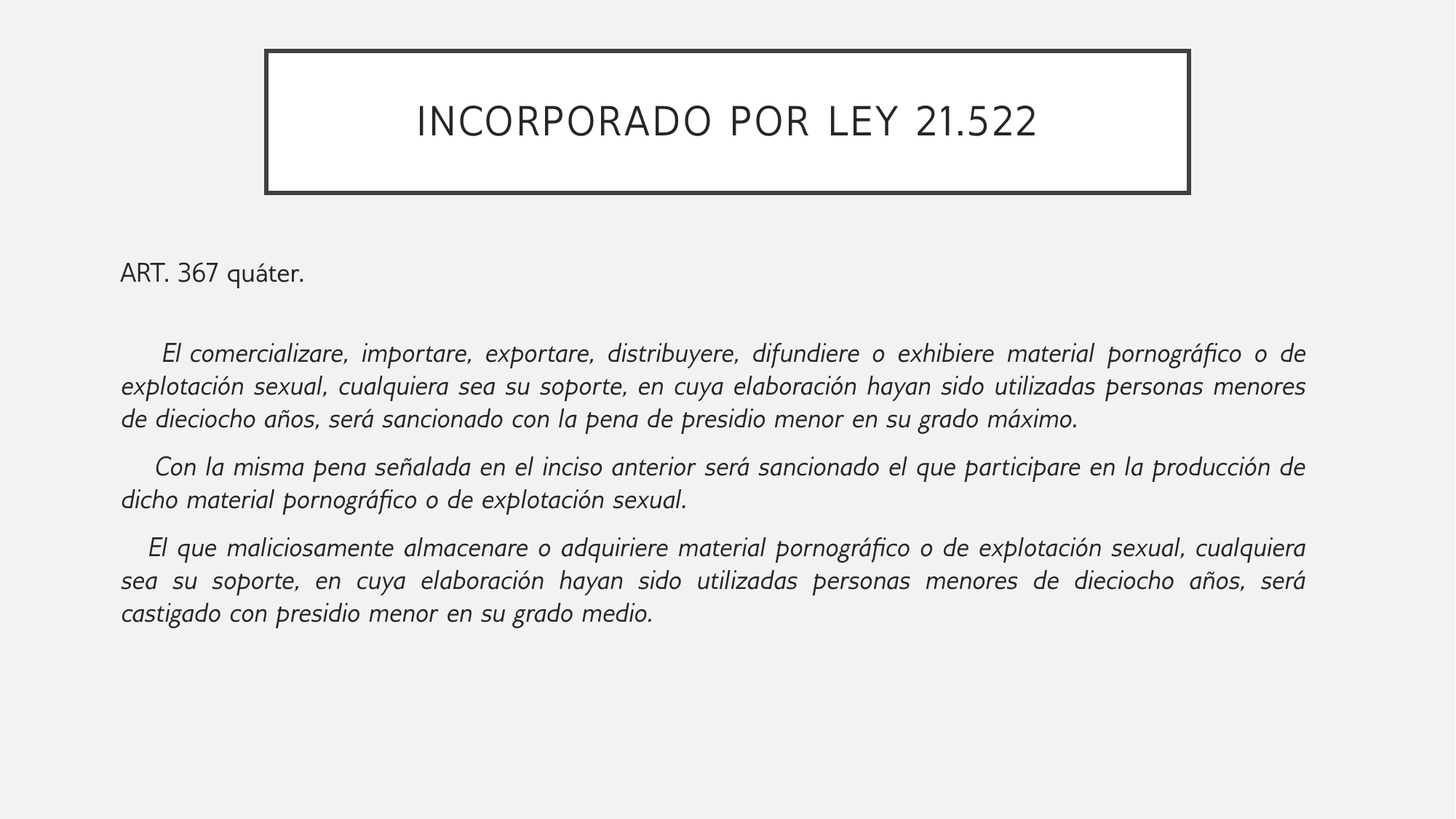

# Incorporado por ley 21.522
ART. 367 quáter.
    El comercializare, importare, exportare, distribuyere, difundiere o exhibiere material pornográfico o de explotación sexual, cualquiera sea su soporte, en cuya elaboración hayan sido utilizadas personas menores de dieciocho años, será sancionado con la pena de presidio menor en su grado máximo.
    Con la misma pena señalada en el inciso anterior será sancionado el que participare en la producción de dicho material pornográfico o de explotación sexual.
   El que maliciosamente almacenare o adquiriere material pornográfico o de explotación sexual, cualquiera sea su soporte, en cuya elaboración hayan sido utilizadas personas menores de dieciocho años, será castigado con presidio menor en su grado medio.